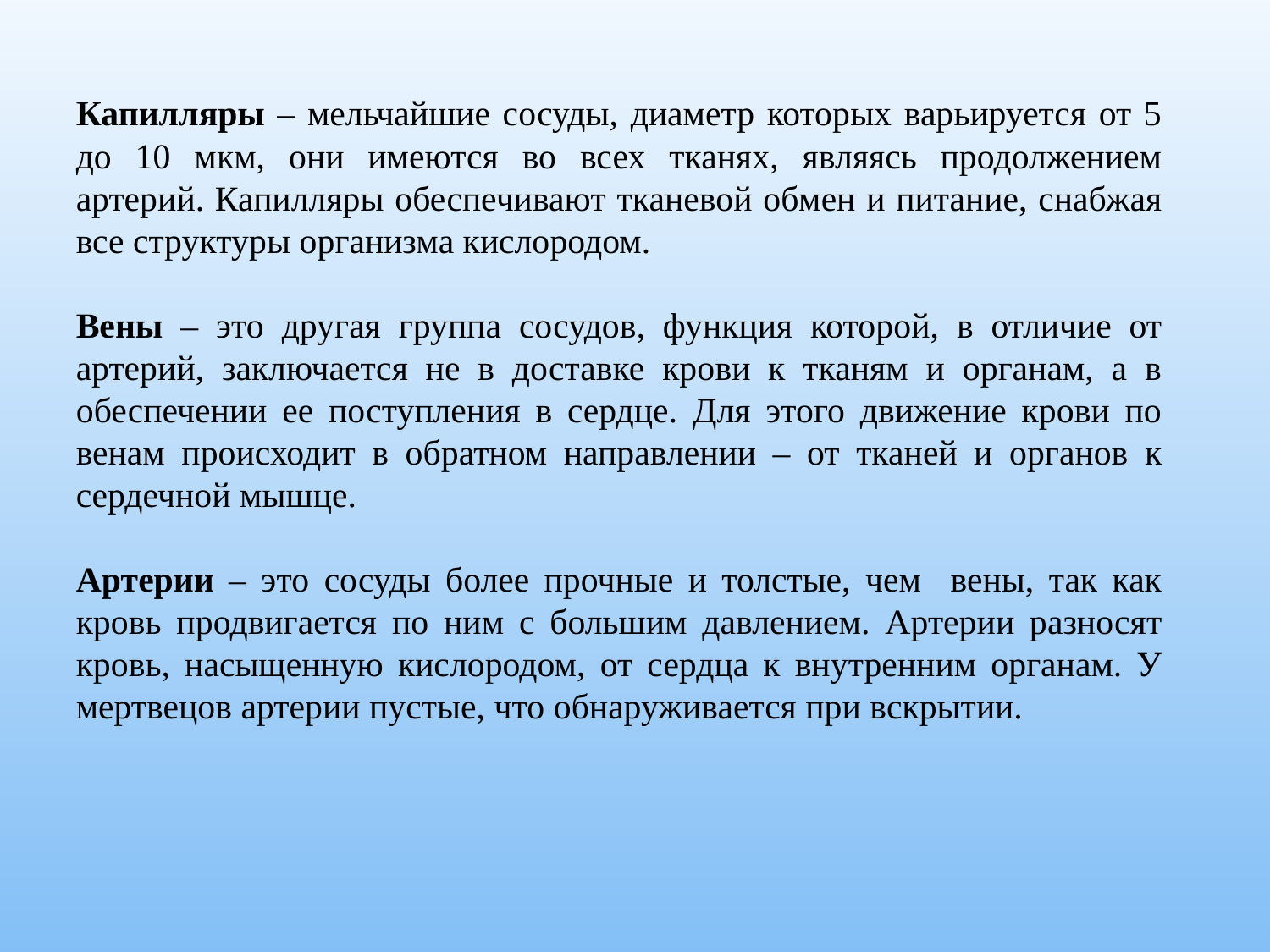

Капилляры – мельчайшие сосуды, диаметр которых варьируется от 5 до 10 мкм, они имеются во всех тканях, являясь продолжением артерий. Капилляры обеспечивают тканевой обмен и питание, снабжая все структуры организма кислородом.

Вены – это другая группа сосудов, функция которой, в отличие от артерий, заключается не в доставке крови к тканям и органам, а в обеспечении ее поступления в сердце. Для этого движение крови по венам происходит в обратном направлении – от тканей и органов к сердечной мышце.

Артерии – это сосуды более прочные и толстые, чем  вены, так как кровь продвигается по ним с большим давлением. Артерии разносят кровь, насыщенную кислородом, от сердца к внутренним органам. У мертвецов артерии пустые, что обнаруживается при вскрытии.